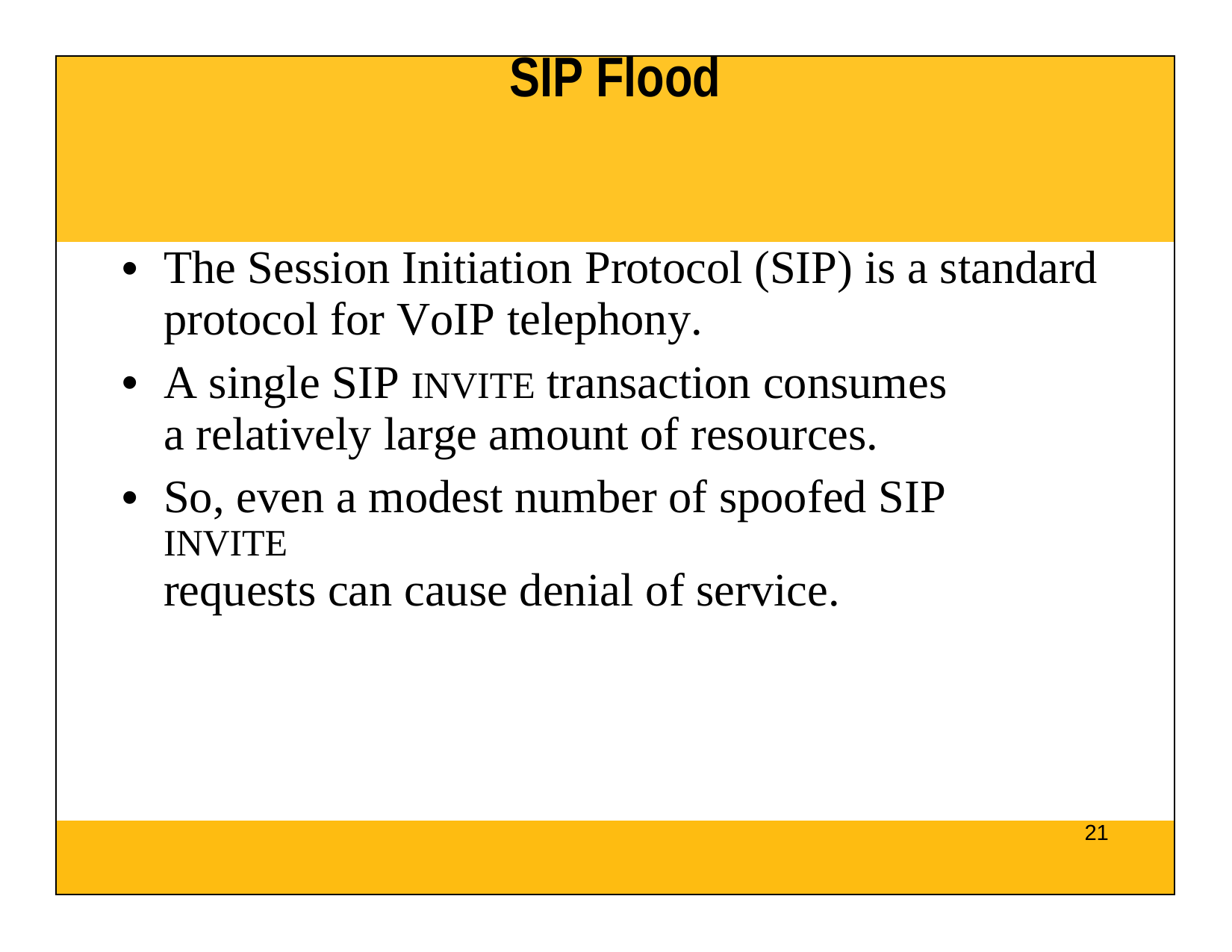

| SIP Flood |
| --- |
| The Session Initiation Protocol (SIP) is a standard protocol for VoIP telephony. A single SIP INVITE transaction consumes a relatively large amount of resources. So, even a modest number of spoofed SIP INVITE requests can cause denial of service. |
| 21 |